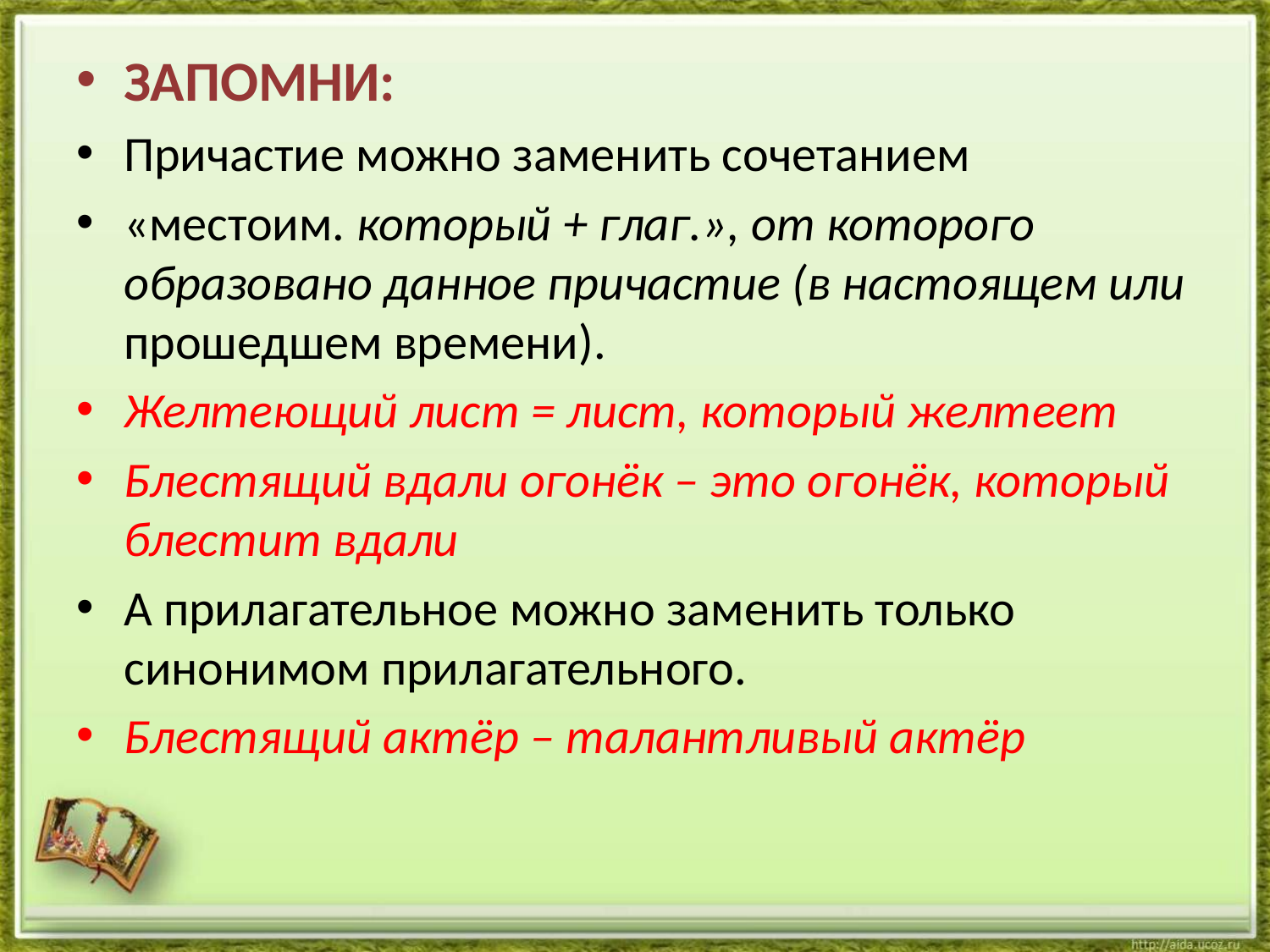

# ЗАПОМНИ:
Причастие можно заменить сочетанием
«местоим. который + глаг.», от которого образовано данное причастие (в настоящем или прошедшем времени).
Желтеющий лист = лист, который желтеет
Блестящий вдали огонёк – это огонёк, который блестит вдали
А прилагательное можно заменить только синонимом прилагательного.
Блестящий актёр – талантливый актёр